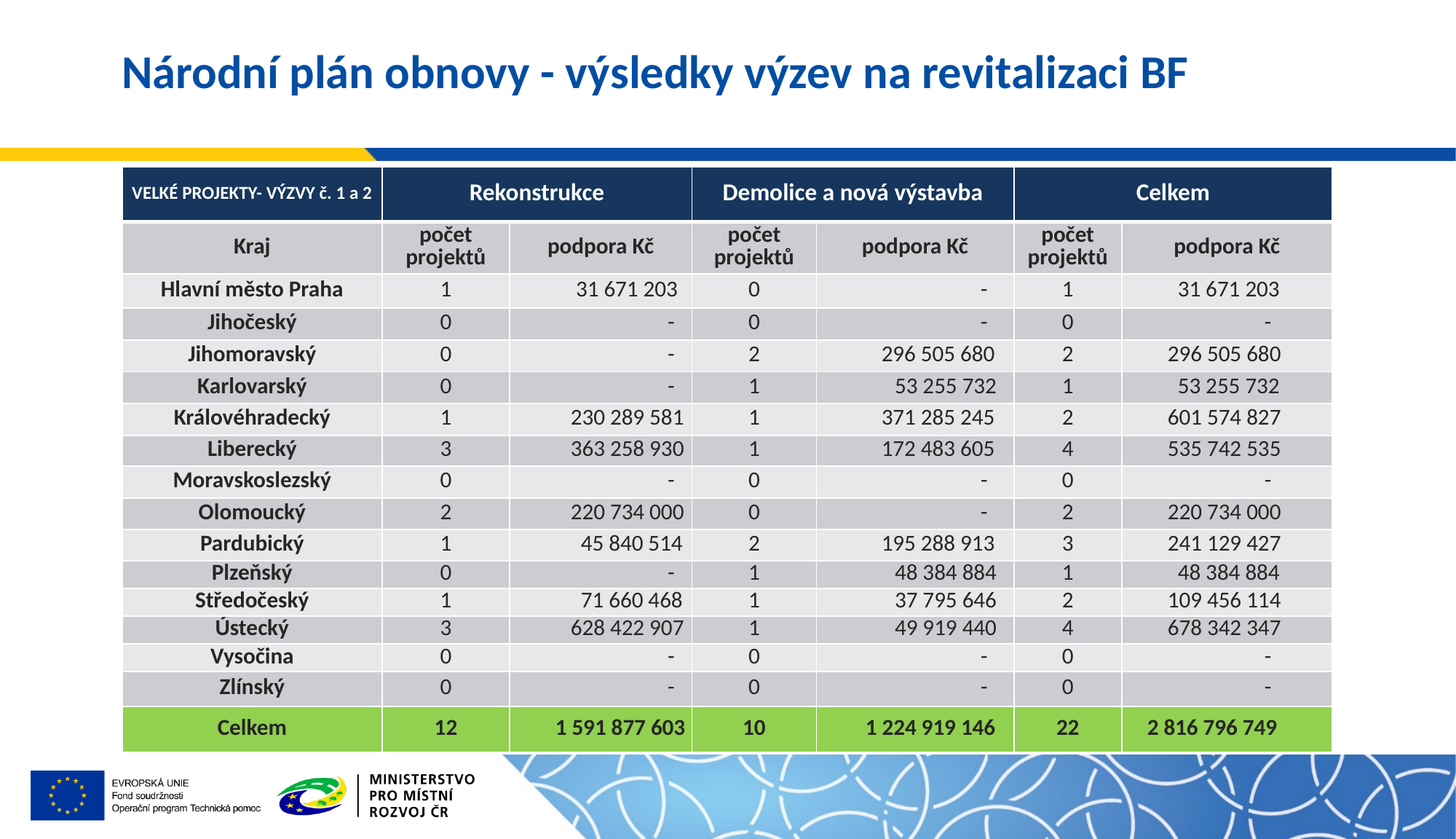

# Národní plán obnovy - výsledky výzev na revitalizaci BF
| VELKÉ PROJEKTY- VÝZVY č. 1 a 2 | Rekonstrukce |  | Demolice a nová výstavba |  | Celkem |  |
| --- | --- | --- | --- | --- | --- | --- |
| Kraj | počet projektů | podpora Kč | počet projektů | podpora Kč | počet projektů | podpora Kč |
| Hlavní město Praha | 1 | 31 671 203 | 0 | - | 1 | 31 671 203 |
| Jihočeský | 0 | - | 0 | - | 0 | - |
| Jihomoravský | 0 | - | 2 | 296 505 680 | 2 | 296 505 680 |
| Karlovarský | 0 | - | 1 | 53 255 732 | 1 | 53 255 732 |
| Královéhradecký | 1 | 230 289 581 | 1 | 371 285 245 | 2 | 601 574 827 |
| Liberecký | 3 | 363 258 930 | 1 | 172 483 605 | 4 | 535 742 535 |
| Moravskoslezský | 0 | - | 0 | - | 0 | - |
| Olomoucký | 2 | 220 734 000 | 0 | - | 2 | 220 734 000 |
| Pardubický | 1 | 45 840 514 | 2 | 195 288 913 | 3 | 241 129 427 |
| Plzeňský | 0 | - | 1 | 48 384 884 | 1 | 48 384 884 |
| Středočeský | 1 | 71 660 468 | 1 | 37 795 646 | 2 | 109 456 114 |
| Ústecký | 3 | 628 422 907 | 1 | 49 919 440 | 4 | 678 342 347 |
| Vysočina | 0 | - | 0 | - | 0 | - |
| Zlínský | 0 | - | 0 | - | 0 | - |
| Celkem | 12 | 1 591 877 603 | 10 | 1 224 919 146 | 22 | 2 816 796 749 |